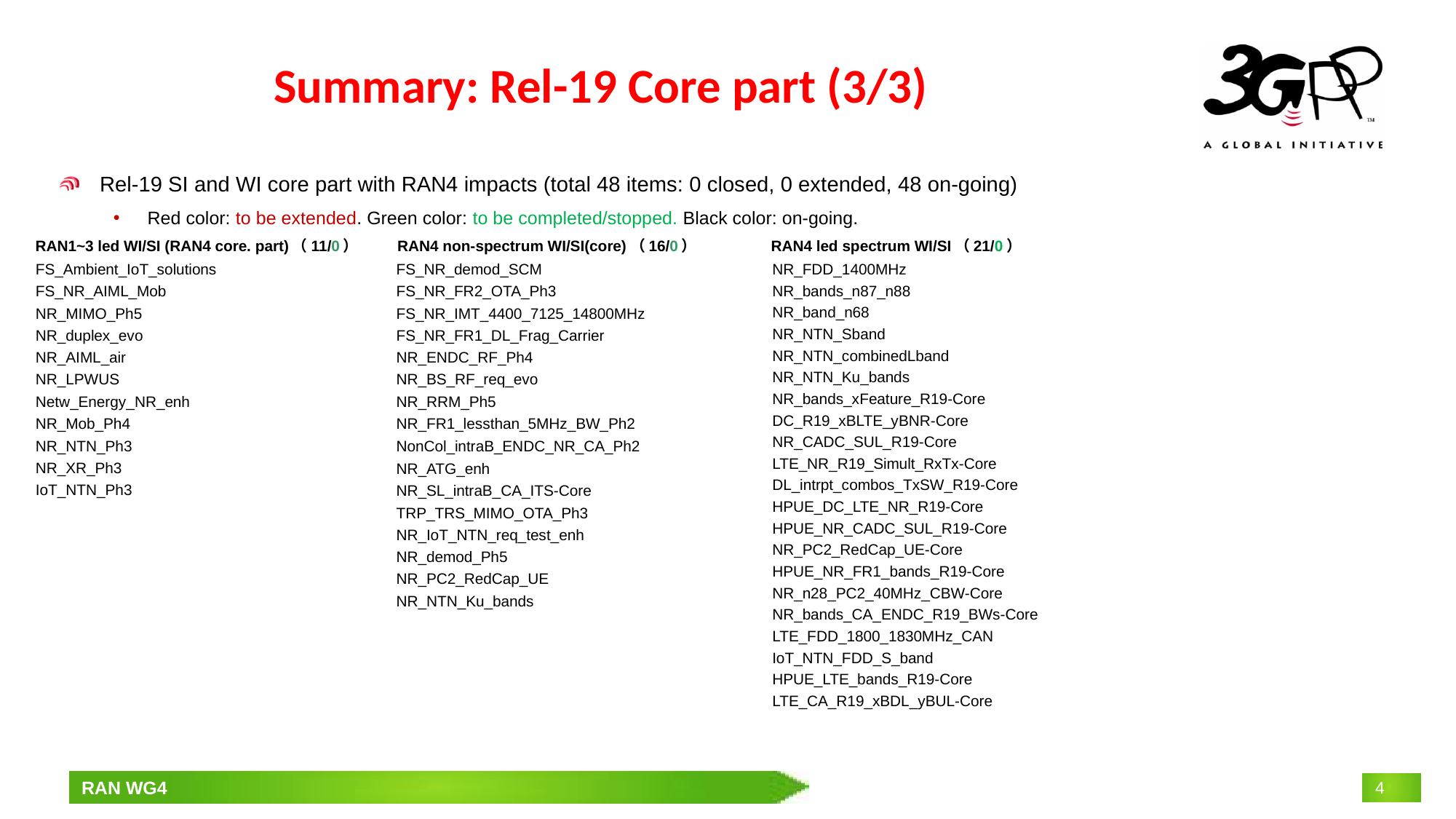

# Summary: Rel-19 Core part (3/3)
Rel-19 SI and WI core part with RAN4 impacts (total 48 items: 0 closed, 0 extended, 48 on-going)
Red color: to be extended. Green color: to be completed/stopped. Black color: on-going.
RAN1~3 led WI/SI (RAN4 core. part)（11/0）
RAN4 non-spectrum WI/SI(core)（16/0）
RAN4 led spectrum WI/SI（21/0）
| FS\_Ambient\_IoT\_solutions |
| --- |
| FS\_NR\_AIML\_Mob |
| NR\_MIMO\_Ph5 |
| NR\_duplex\_evo |
| NR\_AIML\_air |
| NR\_LPWUS |
| Netw\_Energy\_NR\_enh |
| NR\_Mob\_Ph4 |
| NR\_NTN\_Ph3 |
| NR\_XR\_Ph3 |
| IoT\_NTN\_Ph3 |
| FS\_NR\_demod\_SCM |
| --- |
| FS\_NR\_FR2\_OTA\_Ph3 |
| FS\_NR\_IMT\_4400\_7125\_14800MHz |
| FS\_NR\_FR1\_DL\_Frag\_Carrier |
| NR\_ENDC\_RF\_Ph4 |
| NR\_BS\_RF\_req\_evo |
| NR\_RRM\_Ph5 |
| NR\_FR1\_lessthan\_5MHz\_BW\_Ph2 |
| NonCol\_intraB\_ENDC\_NR\_CA\_Ph2 |
| NR\_ATG\_enh |
| NR\_SL\_intraB\_CA\_ITS-Core |
| TRP\_TRS\_MIMO\_OTA\_Ph3 |
| NR\_IoT\_NTN\_req\_test\_enh |
| NR\_demod\_Ph5 |
| NR\_PC2\_RedCap\_UE |
| NR\_NTN\_Ku\_bands |
| NR\_FDD\_1400MHz |
| --- |
| NR\_bands\_n87\_n88 |
| NR\_band\_n68 |
| NR\_NTN\_Sband |
| NR\_NTN\_combinedLband |
| NR\_NTN\_Ku\_bands |
| NR\_bands\_xFeature\_R19-Core |
| DC\_R19\_xBLTE\_yBNR-Core |
| NR\_CADC\_SUL\_R19-Core |
| LTE\_NR\_R19\_Simult\_RxTx-Core |
| DL\_intrpt\_combos\_TxSW\_R19-Core |
| HPUE\_DC\_LTE\_NR\_R19-Core |
| HPUE\_NR\_CADC\_SUL\_R19-Core |
| NR\_PC2\_RedCap\_UE-Core |
| HPUE\_NR\_FR1\_bands\_R19-Core |
| NR\_n28\_PC2\_40MHz\_CBW-Core |
| NR\_bands\_CA\_ENDC\_R19\_BWs-Core |
| LTE\_FDD\_1800\_1830MHz\_CAN |
| IoT\_NTN\_FDD\_S\_band |
| HPUE\_LTE\_bands\_R19-Core |
| LTE\_CA\_R19\_xBDL\_yBUL-Core |